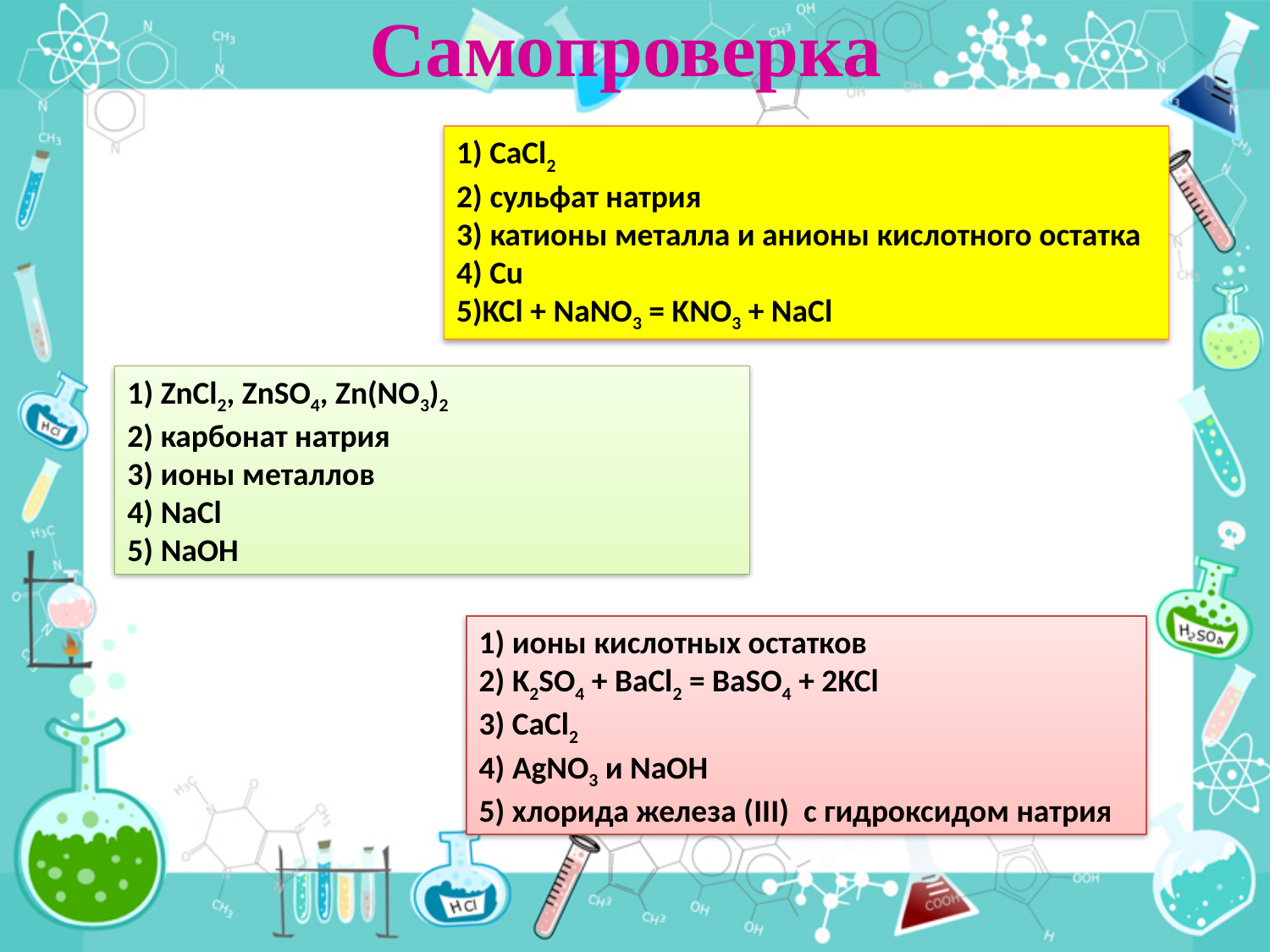

# Самопроверка
1) CaCl2
2) сульфат натрия
3) катионы металла и анионы кислотного остатка
4) Cu
5)KCl + NaNO3 = KNO3 + NaCl
1) ZnCl2, ZnSO4, Zn(NO3)2
2) карбонат натрия
3) ионы металлов
4) NaCl
5) NaOH
1) ионы кислотных остатков
2) K2SO4 + BaCl2 = BaSO4 + 2KCl
3) СaCl2
4) AgNO3 и NaOH
5) хлорида железа (III)  с гидроксидом натрия